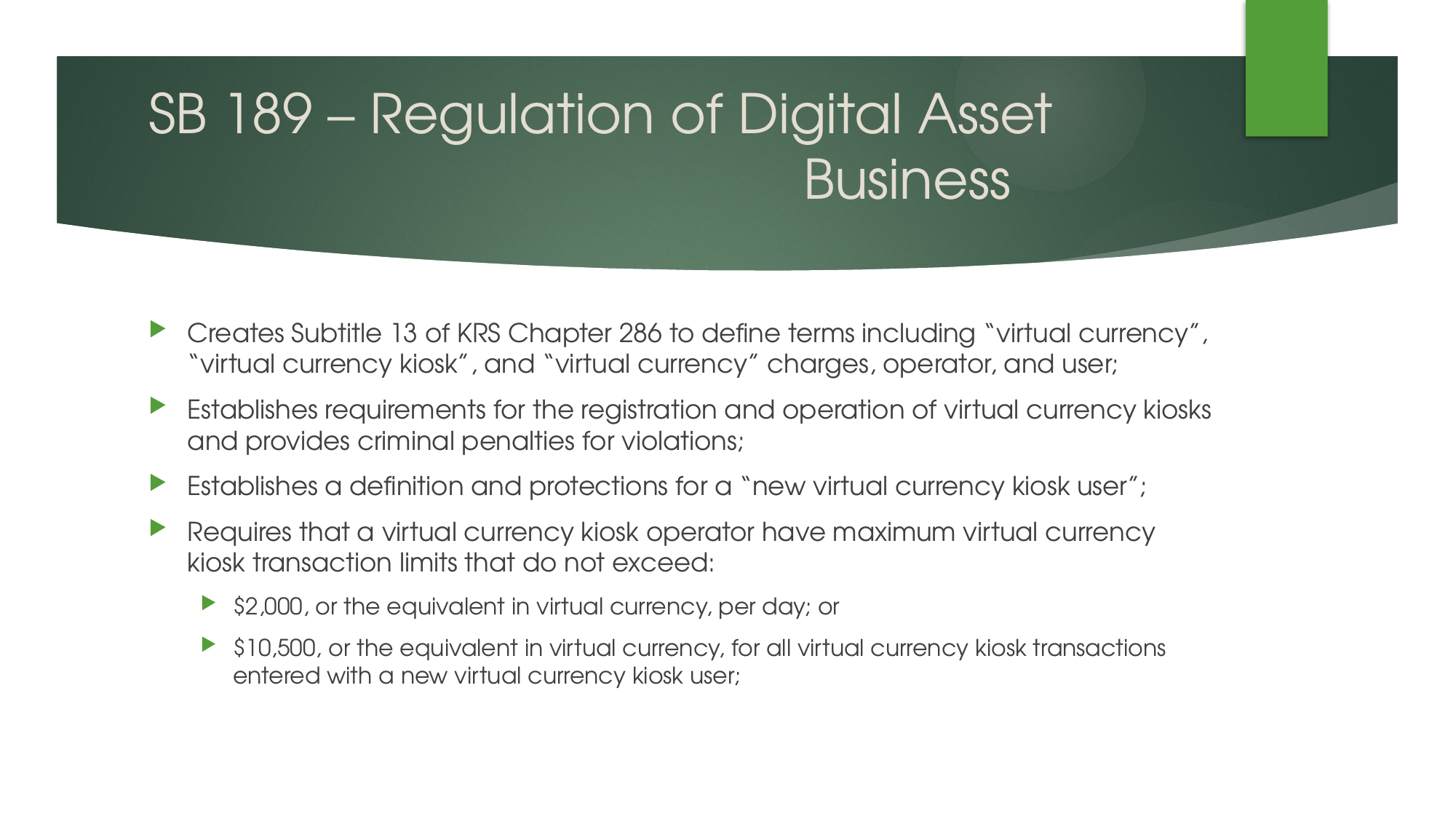

# SB 189 – Regulation of Digital Asset 							Business
Creates Subtitle 13 of KRS Chapter 286 to define terms including “virtual currency”, “virtual currency kiosk”, and “virtual currency” charges, operator, and user;
Establishes requirements for the registration and operation of virtual currency kiosks and provides criminal penalties for violations;
Establishes a definition and protections for a “new virtual currency kiosk user”;
Requires that a virtual currency kiosk operator have maximum virtual currency kiosk transaction limits that do not exceed:
$2,000, or the equivalent in virtual currency, per day; or
$10,500, or the equivalent in virtual currency, for all virtual currency kiosk transactions entered with a new virtual currency kiosk user;